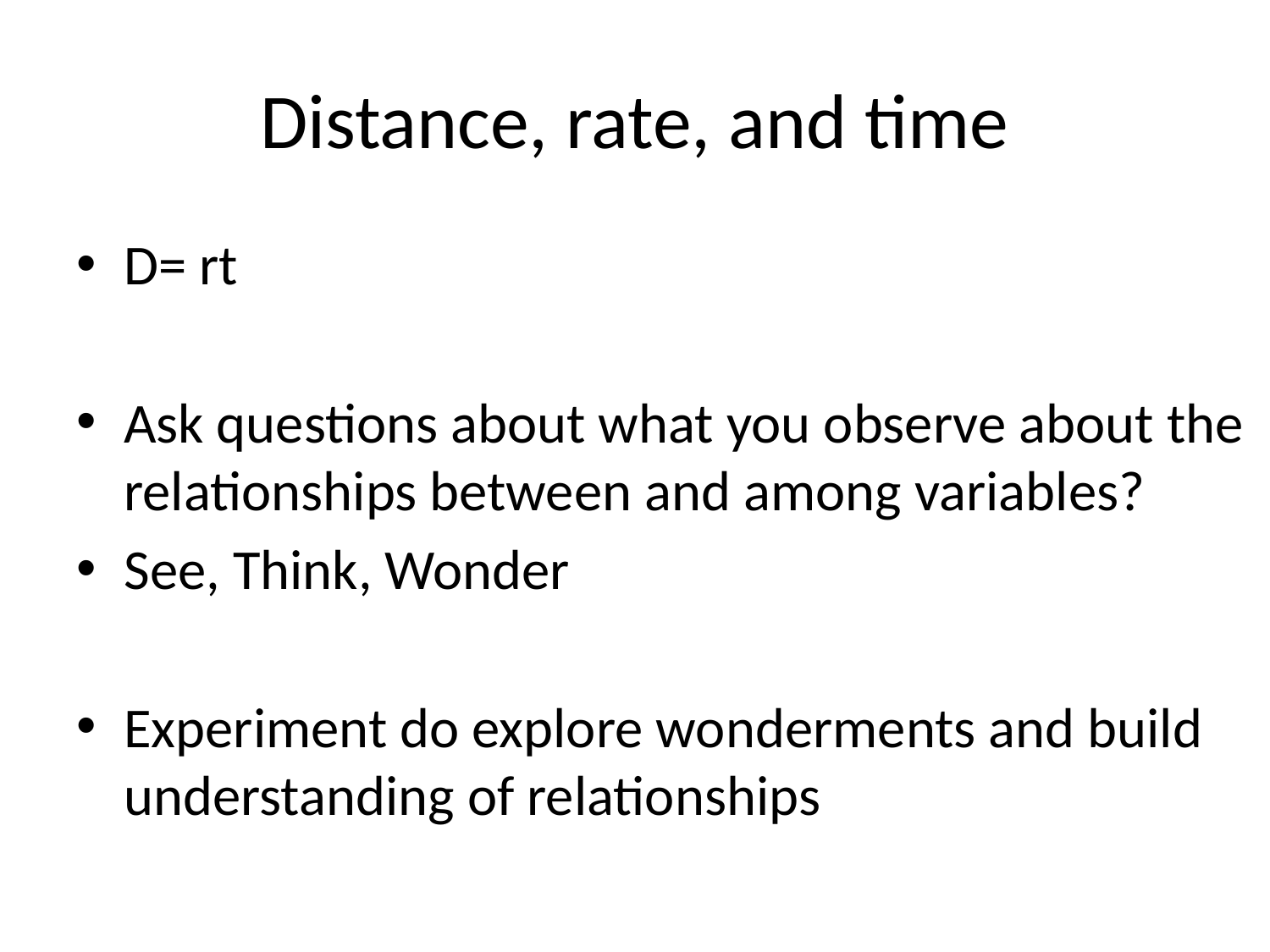

# Distance, rate, and time
D= rt

Ask questions about what you observe about the relationships between and among variables?
See, Think, Wonder

Experiment do explore wonderments and build understanding of relationships